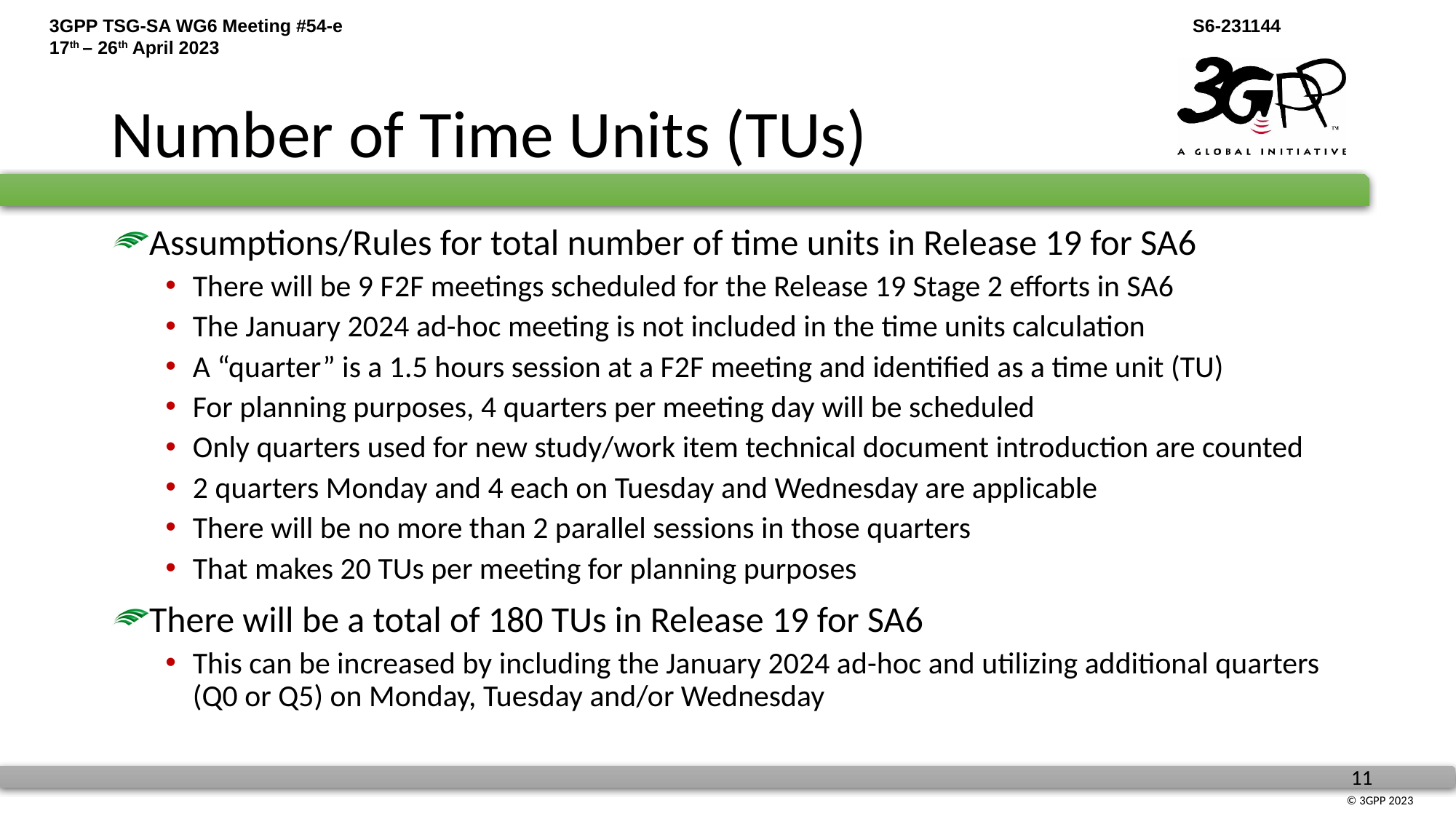

# Number of Time Units (TUs)
Assumptions/Rules for total number of time units in Release 19 for SA6
There will be 9 F2F meetings scheduled for the Release 19 Stage 2 efforts in SA6
The January 2024 ad-hoc meeting is not included in the time units calculation
A “quarter” is a 1.5 hours session at a F2F meeting and identified as a time unit (TU)
For planning purposes, 4 quarters per meeting day will be scheduled
Only quarters used for new study/work item technical document introduction are counted
2 quarters Monday and 4 each on Tuesday and Wednesday are applicable
There will be no more than 2 parallel sessions in those quarters
That makes 20 TUs per meeting for planning purposes
There will be a total of 180 TUs in Release 19 for SA6
This can be increased by including the January 2024 ad-hoc and utilizing additional quarters (Q0 or Q5) on Monday, Tuesday and/or Wednesday